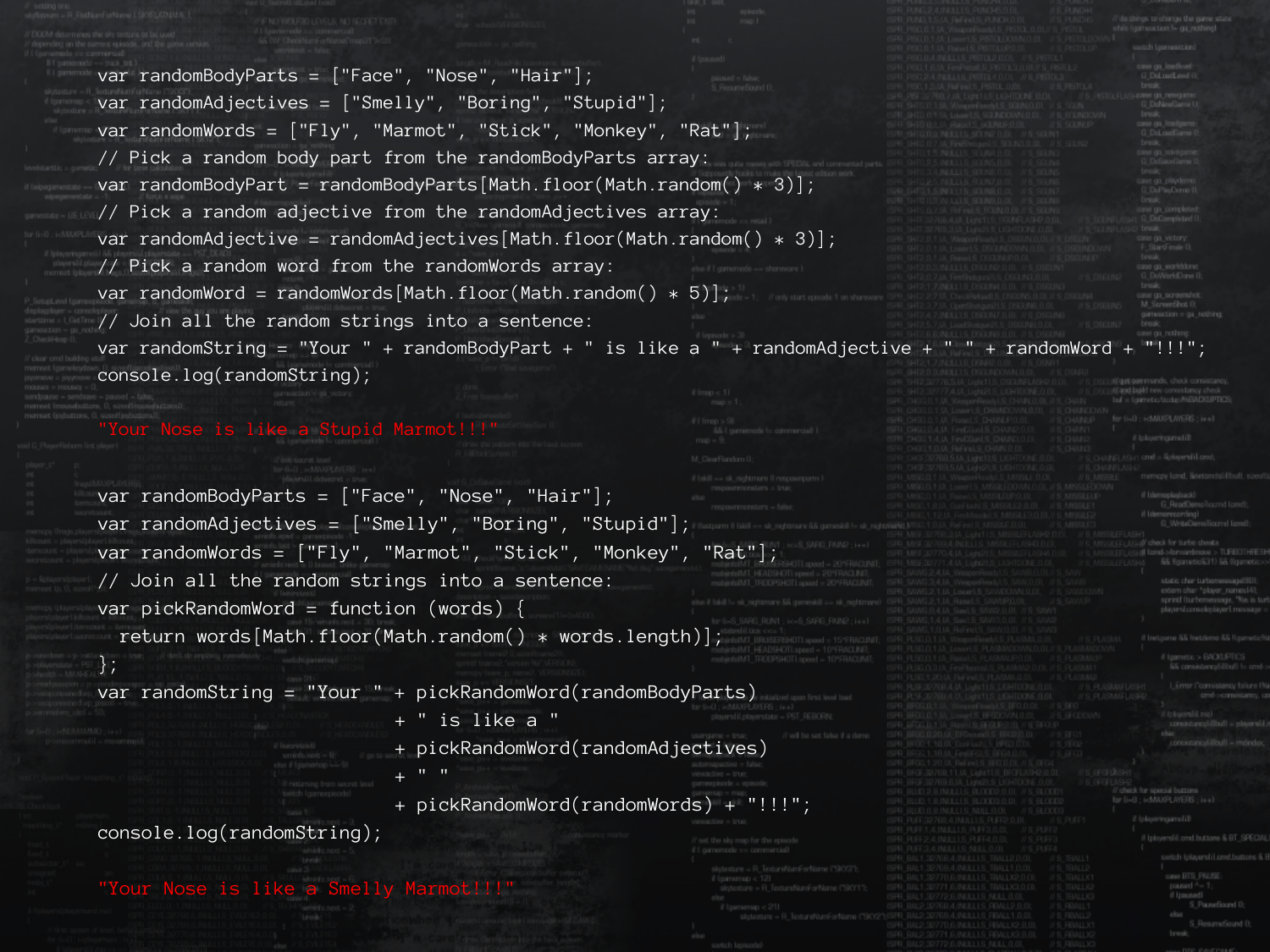

var randomBodyParts = ["Face", "Nose", "Hair"];
var randomAdjectives = ["Smelly", "Boring", "Stupid"];
var randomWords = ["Fly", "Marmot", "Stick", "Monkey", "Rat"];
// Pick a random body part from the randomBodyParts array:
var randomBodyPart = randomBodyParts[Math.floor(Math.random() * 3)];
// Pick a random adjective from the randomAdjectives array:
var randomAdjective = randomAdjectives[Math.floor(Math.random() * 3)];
// Pick a random word from the randomWords array:
var randomWord = randomWords[Math.floor(Math.random() * 5)];
// Join all the random strings into a sentence:
var randomString = "Your " + randomBodyPart + " is like a " + randomAdjective + " " + randomWord + "!!!";
console.log(randomString);

"Your Nose is like a Stupid Marmot!!!"
var randomBodyParts = ["Face", "Nose", "Hair"];
var randomAdjectives = ["Smelly", "Boring", "Stupid"];
var randomWords = ["Fly", "Marmot", "Stick", "Monkey", "Rat"];
// Join all the random strings into a sentence:
var pickRandomWord = function (words) {
  return words[Math.floor(Math.random() * words.length)];
};
var randomString = "Your " + pickRandomWord(randomBodyParts)
                           + " is like a "
                           + pickRandomWord(randomAdjectives)
                           + " "
                           + pickRandomWord(randomWords) + "!!!";
console.log(randomString);

"Your Nose is like a Smelly Marmot!!!"